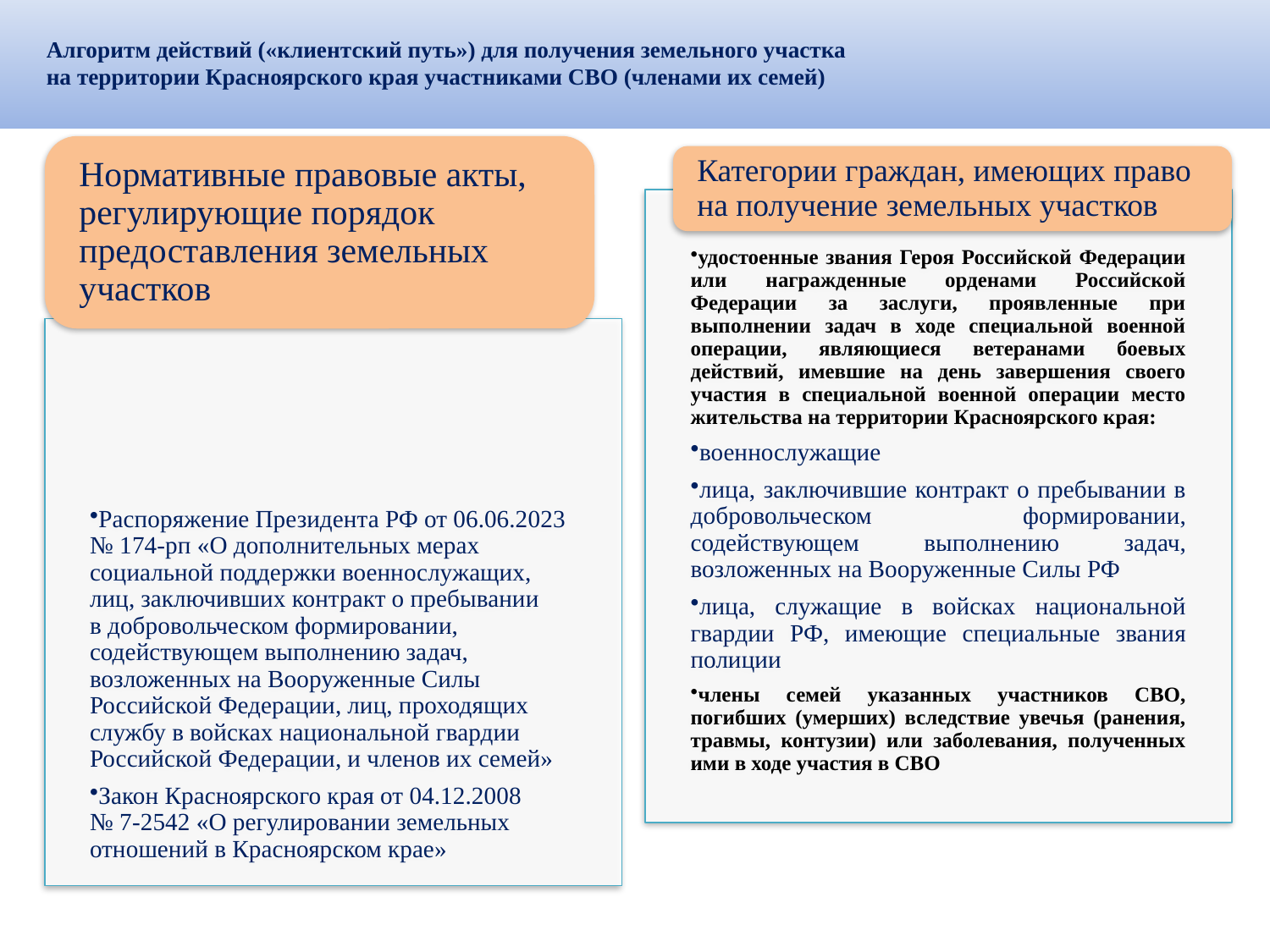

# Алгоритм действий («клиентский путь») для получения земельного участка на территории Красноярского края участниками СВО (членами их семей)
Распоряжение Президента РФ от 06.06.2023 № 174-рп «О дополнительных мерах социальной поддержки военнослужащих, лиц, заключивших контракт о пребывании
в добровольческом формировании, содействующем выполнению задач, возложенных на Вооруженные Силы Российской Федерации, лиц, проходящих службу в войсках национальной гвардии Российской Федерации, и членов их семей»
Закон Красноярского края от 04.12.2008
№ 7-2542 «О регулировании земельных отношений в Красноярском крае»
Нормативные правовые акты, регулирующие порядок предоставления земельных участков

удостоенные звания Героя Российской Федерации или награжденные орденами Российской Федерации за заслуги, проявленные при выполнении задач в ходе специальной военной операции, являющиеся ветеранами боевых действий, имевшие на день завершения своего участия в специальной военной операции место жительства на территории Красноярского края:
военнослужащие
лица, заключившие контракт о пребывании в добровольческом формировании, содействующем выполнению задач, возложенных на Вооруженные Силы РФ
лица, служащие в войсках национальной гвардии РФ, имеющие специальные звания полиции
члены семей указанных участников СВО, погибших (умерших) вследствие увечья (ранения, травмы, контузии) или заболевания, полученных ими в ходе участия в СВО
Категории граждан, имеющих право на получение земельных участков